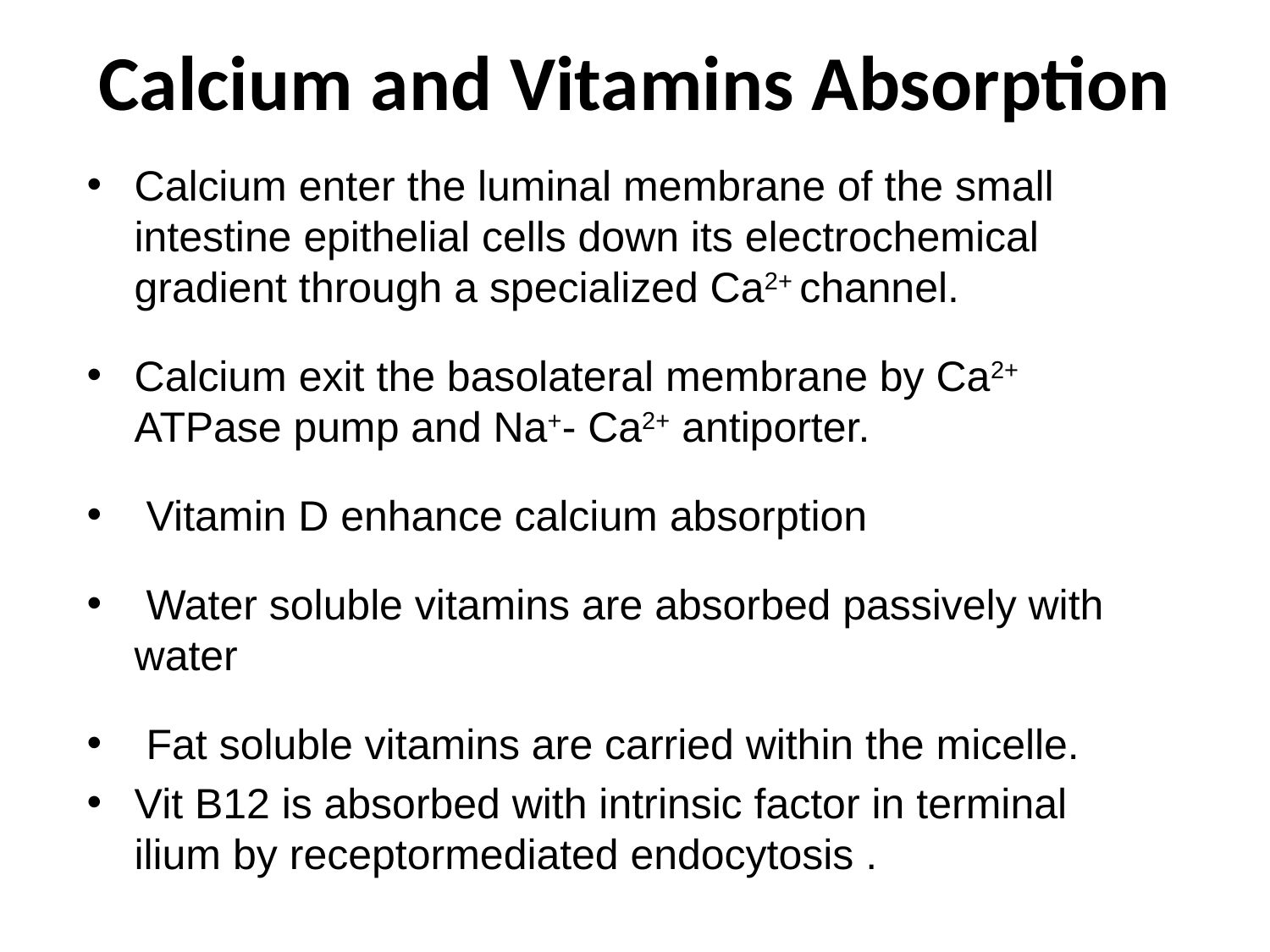

# Calcium and Vitamins Absorption
Calcium enter the luminal membrane of the small intestine epithelial cells down its electrochemical gradient through a specialized Ca2+ channel.

Calcium exit the basolateral membrane by Ca2+ ATPase pump and Na+- Ca2+ antiporter.

 Vitamin D enhance calcium absorption

 Water soluble vitamins are absorbed passively with water

 Fat soluble vitamins are carried within the micelle.
Vit B12 is absorbed with intrinsic factor in terminal ilium by receptormediated endocytosis .